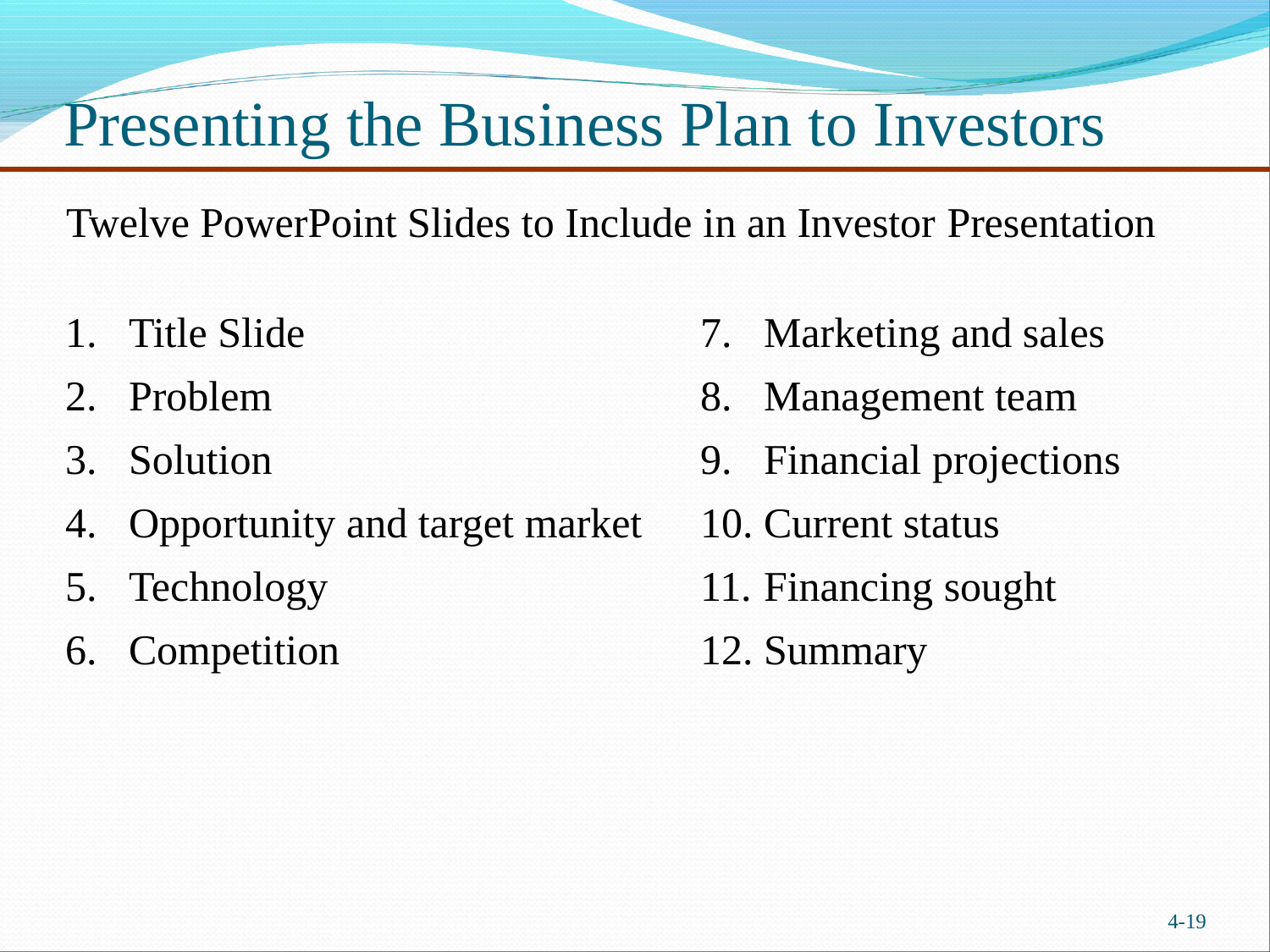

# Presenting the Business Plan to Investors

Twelve PowerPoint Slides to Include in an Investor Presentation
Title Slide
Problem
Solution
Opportunity and target market
Technology
Competition
Marketing and sales
Management team
Financial projections
Current status
Financing sought
Summary
4-19